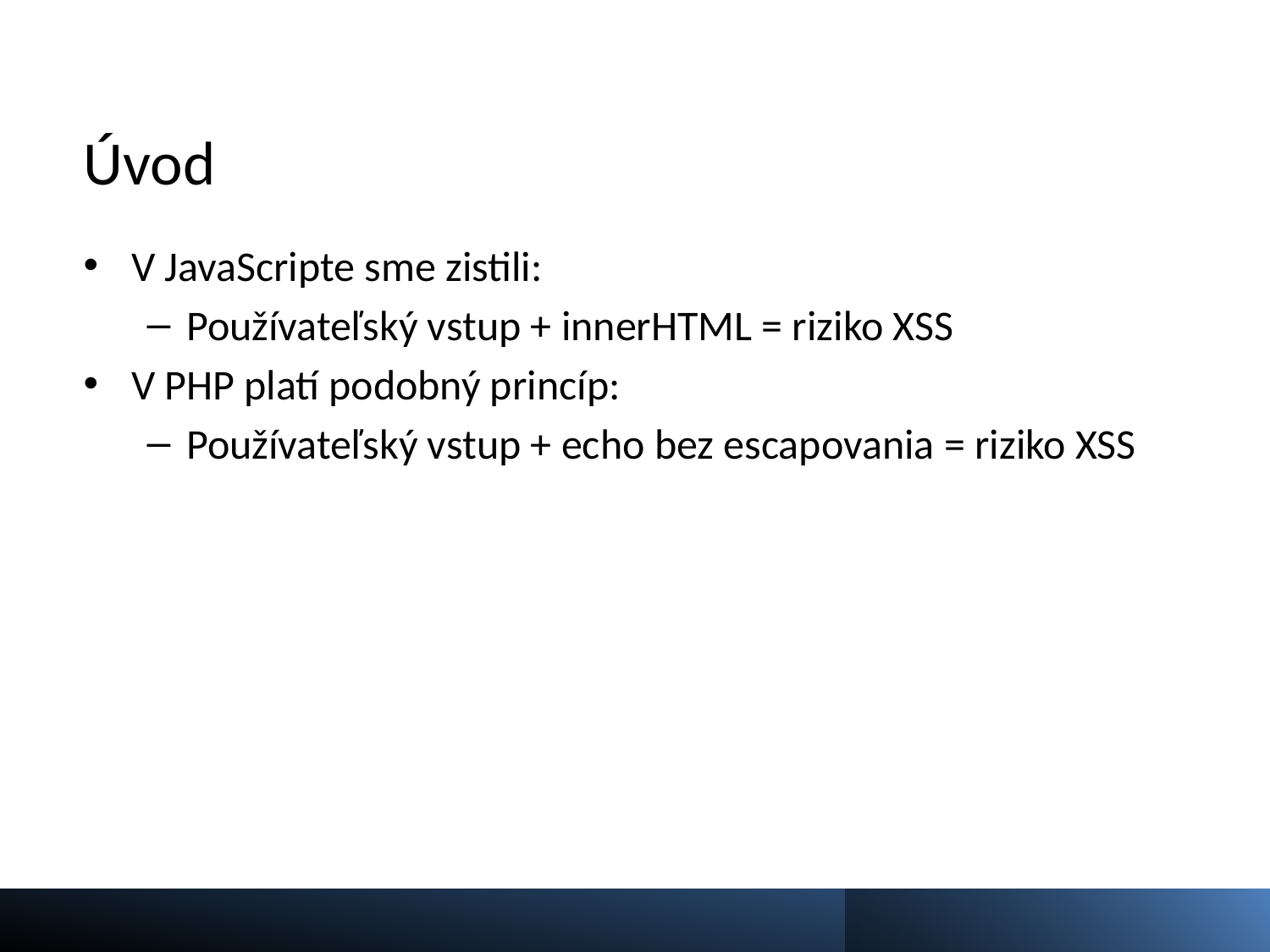

# Úvod
V JavaScripte sme zistili:
Používateľský vstup + innerHTML = riziko XSS
V PHP platí podobný princíp:
Používateľský vstup + echo bez escapovania = riziko XSS